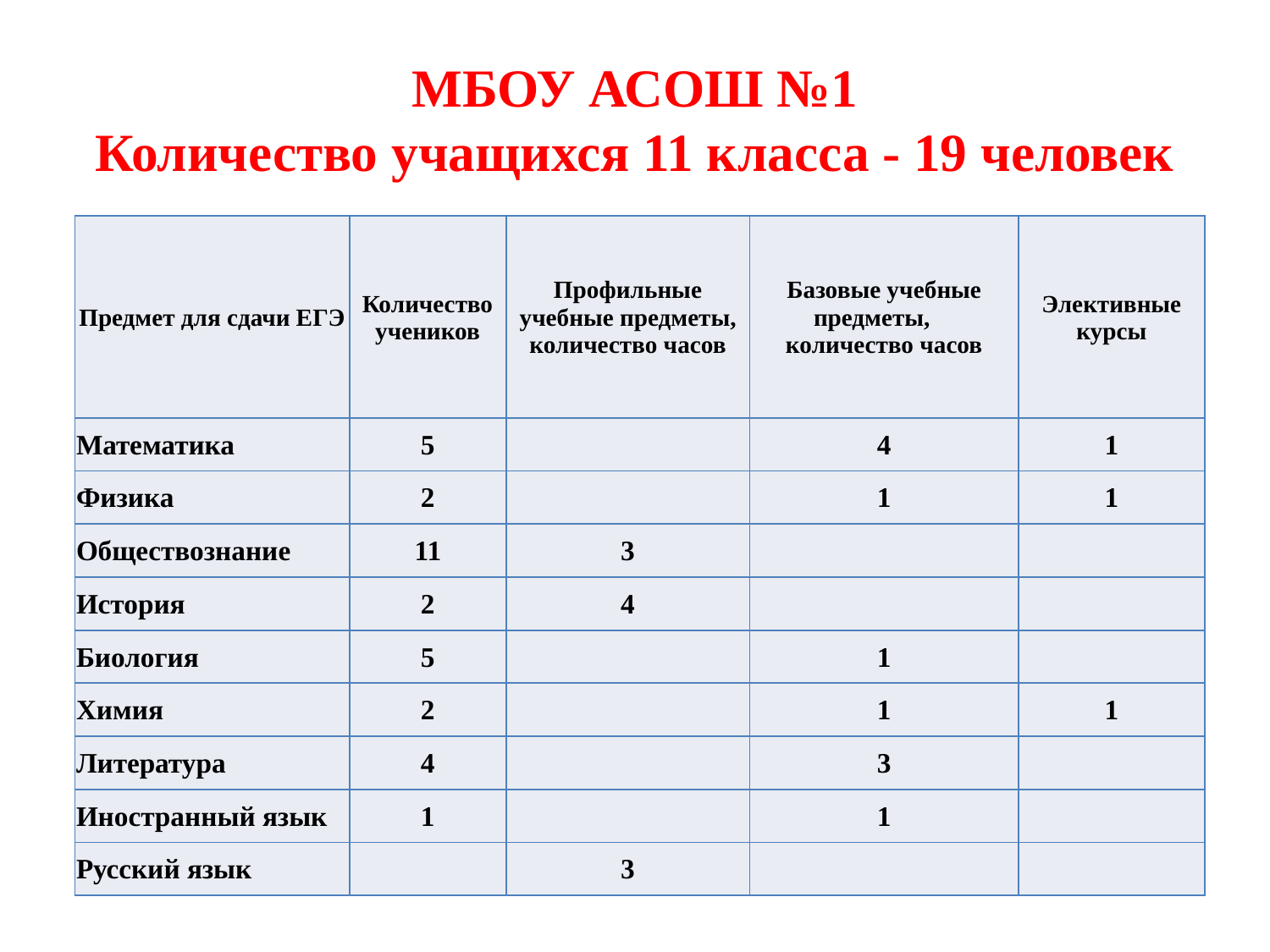

# МБОУ АСОШ №1 Количество учащихся 11 класса - 19 человек
| Предмет для сдачи ЕГЭ | Количество учеников | Профильные учебные предметы, количество часов | Базовые учебные предметы, количество часов | Элективные курсы |
| --- | --- | --- | --- | --- |
| Математика | 5 |  | 4 | 1 |
| Физика | 2 |  | 1 | 1 |
| Обществознание | 11 | 3 |  |  |
| История | 2 | 4 |  |  |
| Биология | 5 |  | 1 |  |
| Химия | 2 |  | 1 | 1 |
| Литература | 4 |  | 3 |  |
| Иностранный язык | 1 |  | 1 |  |
| Русский язык |  | 3 |  |  |